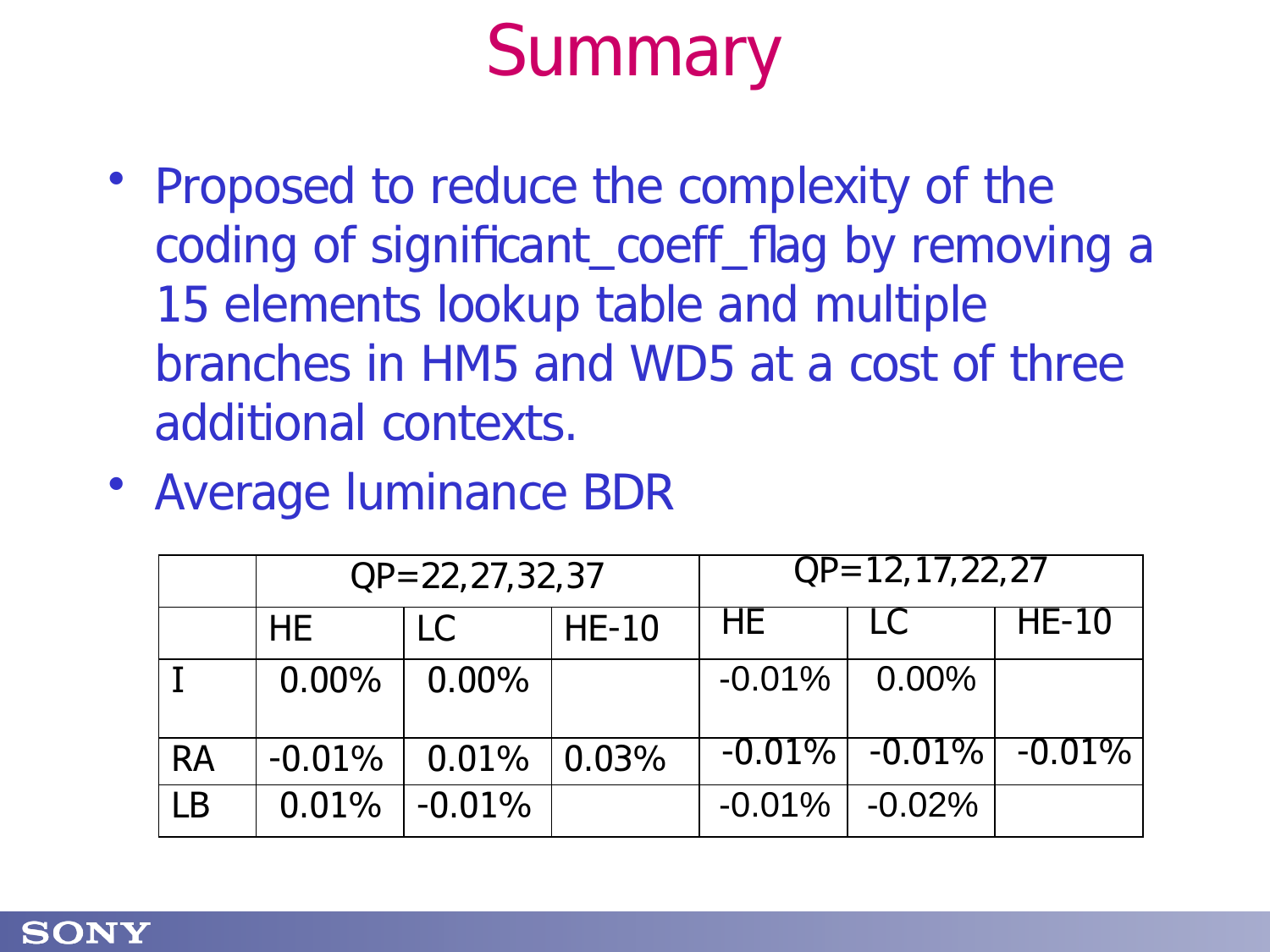

# Summary
Proposed to reduce the complexity of the coding of significant_coeff_flag by removing a 15 elements lookup table and multiple branches in HM5 and WD5 at a cost of three additional contexts.
Average luminance BDR

|  | QP=22,27,32,37 |  |  | QP=12,17,22,27 |  |  |
| --- | --- | --- | --- | --- | --- | --- |
|  | HE | LC | HE-10 | HE | LC | HE-10 |
| I | 0.00% | 0.00% |  | -0.01% | 0.00% |  |
| RA | -0.01% | 0.01% | 0.03% | -0.01% | -0.01% | -0.01% |
| LB | 0.01% | -0.01% |  | -0.01% | -0.02% |  |